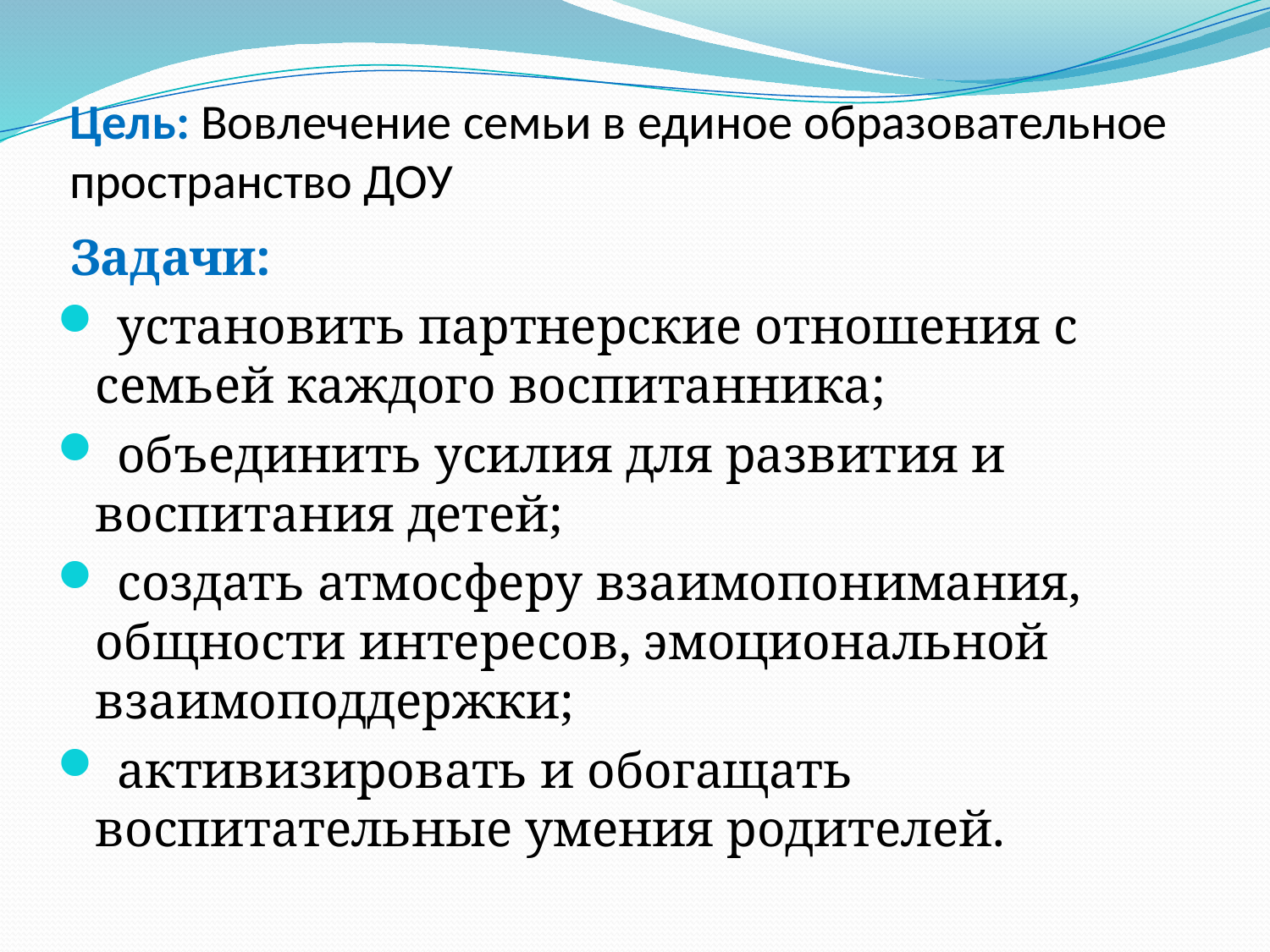

# Цель: Вовлечение семьи в единое образовательное пространство ДОУ
 Задачи:
 установить партнерские отношения с семьей каждого воспитанника;
 объединить усилия для развития и воспитания детей;
 создать атмосферу взаимопонимания, общности интересов, эмоциональной взаимоподдержки;
 активизировать и обогащать воспитательные умения родителей.